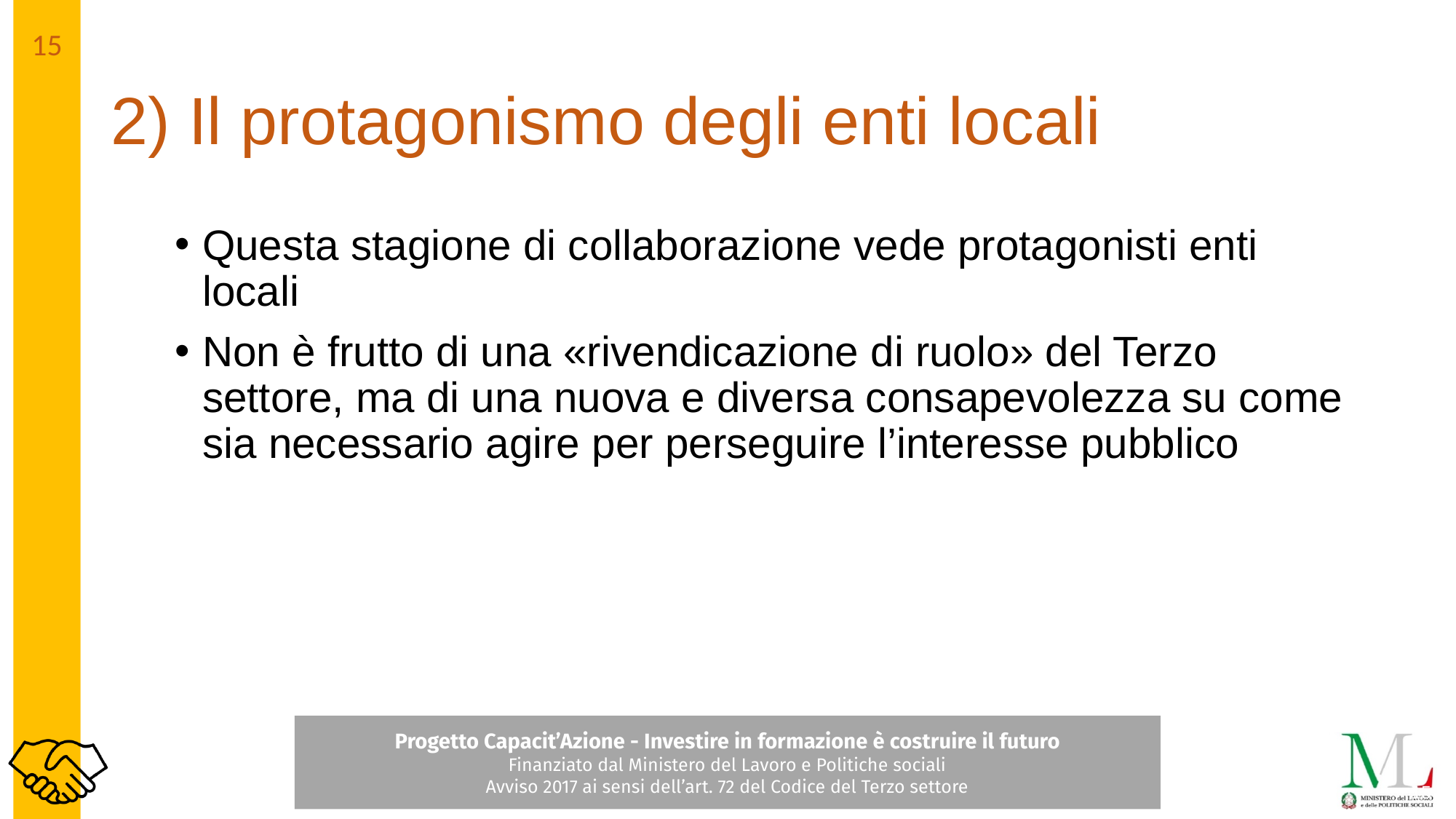

# 2) Il protagonismo degli enti locali
Questa stagione di collaborazione vede protagonisti enti locali
Non è frutto di una «rivendicazione di ruolo» del Terzo settore, ma di una nuova e diversa consapevolezza su come sia necessario agire per perseguire l’interesse pubblico
15